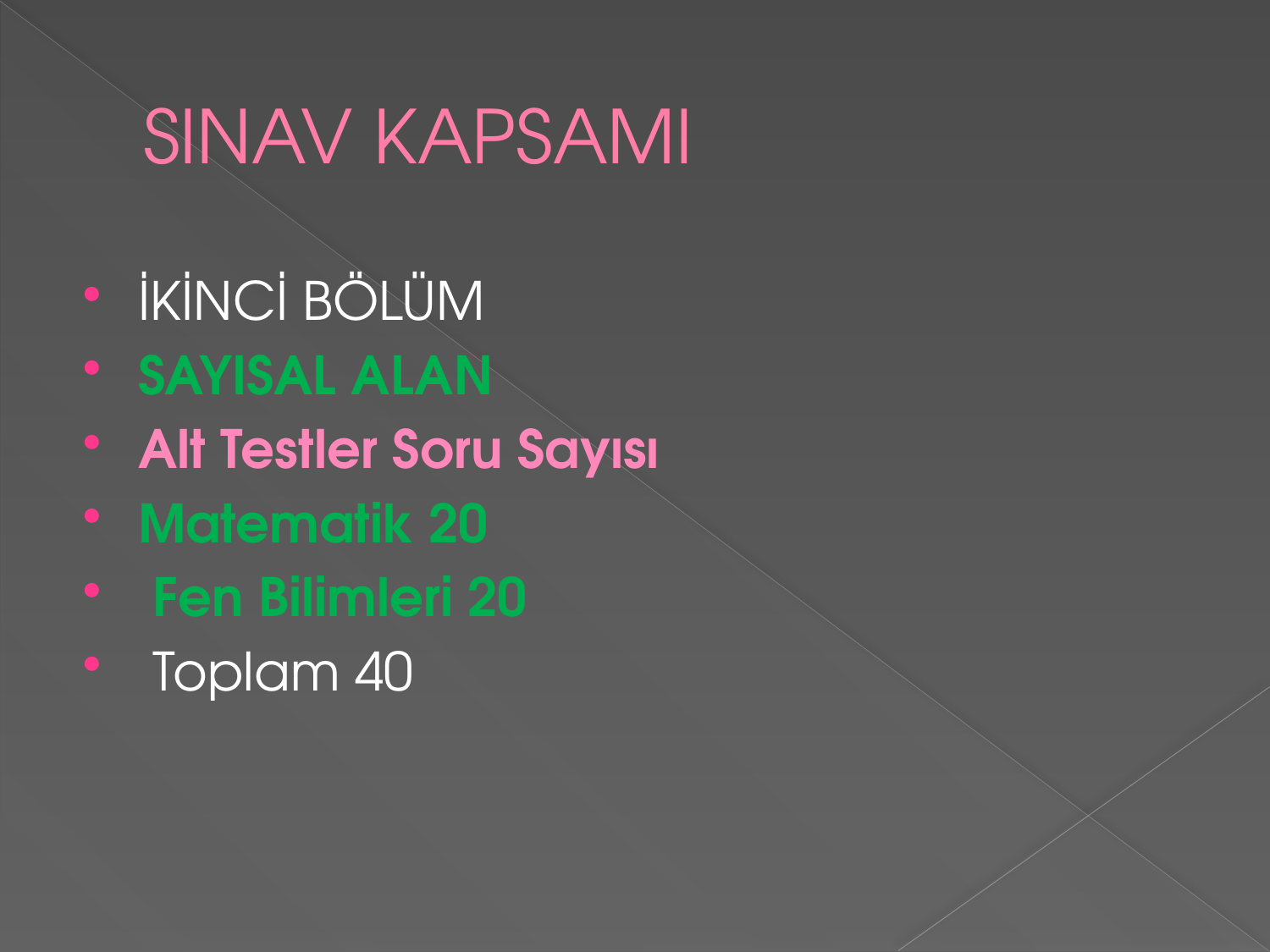

# SINAV KAPSAMI
İKİNCİ BÖLÜM
SAYISAL ALAN
Alt Testler Soru Sayısı
Matematik 20
 Fen Bilimleri 20
 Toplam 40